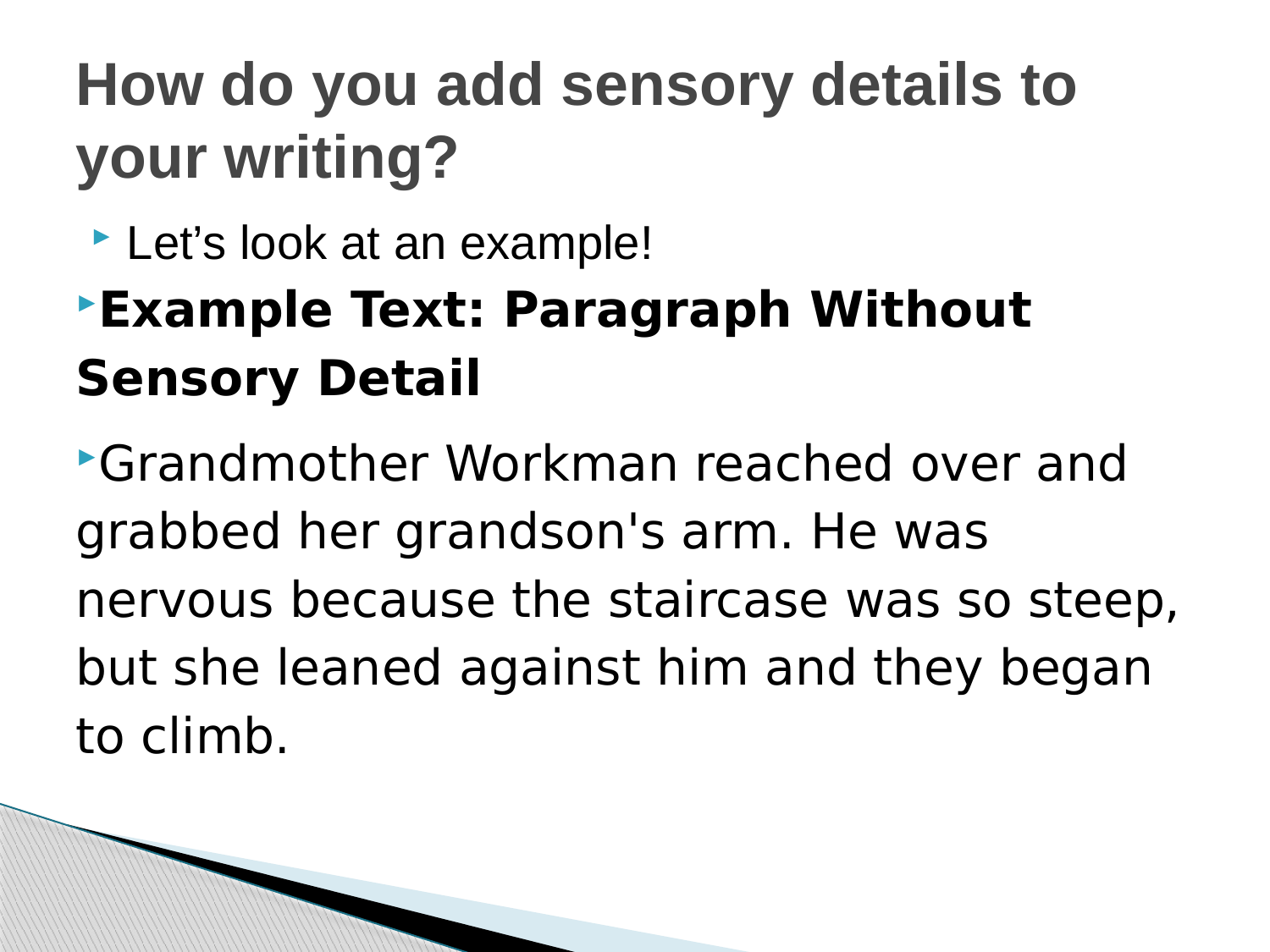

# How do you add sensory details to your writing?
Let’s look at an example!
Example Text: Paragraph Without Sensory Detail
Grandmother Workman reached over and grabbed her grandson's arm. He was nervous because the staircase was so steep, but she leaned against him and they began to climb.